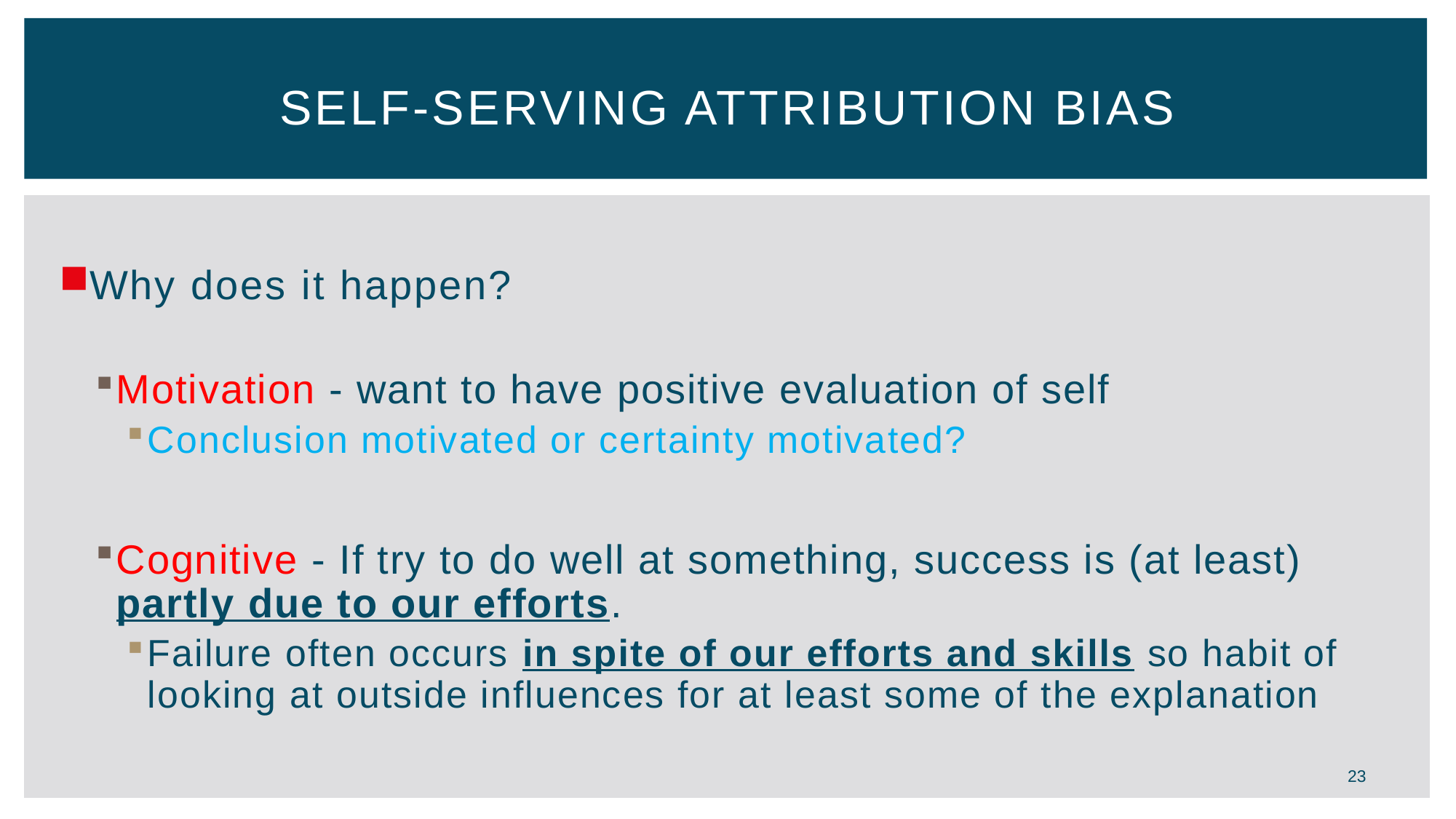

# Self-serving attribution Bias

Why does it happen?

Motivation - want to have positive evaluation of self
Conclusion motivated or certainty motivated?

Cognitive - If try to do well at something, success is (at least) partly due to our efforts.
Failure often occurs in spite of our efforts and skills so habit of looking at outside influences for at least some of the explanation

23